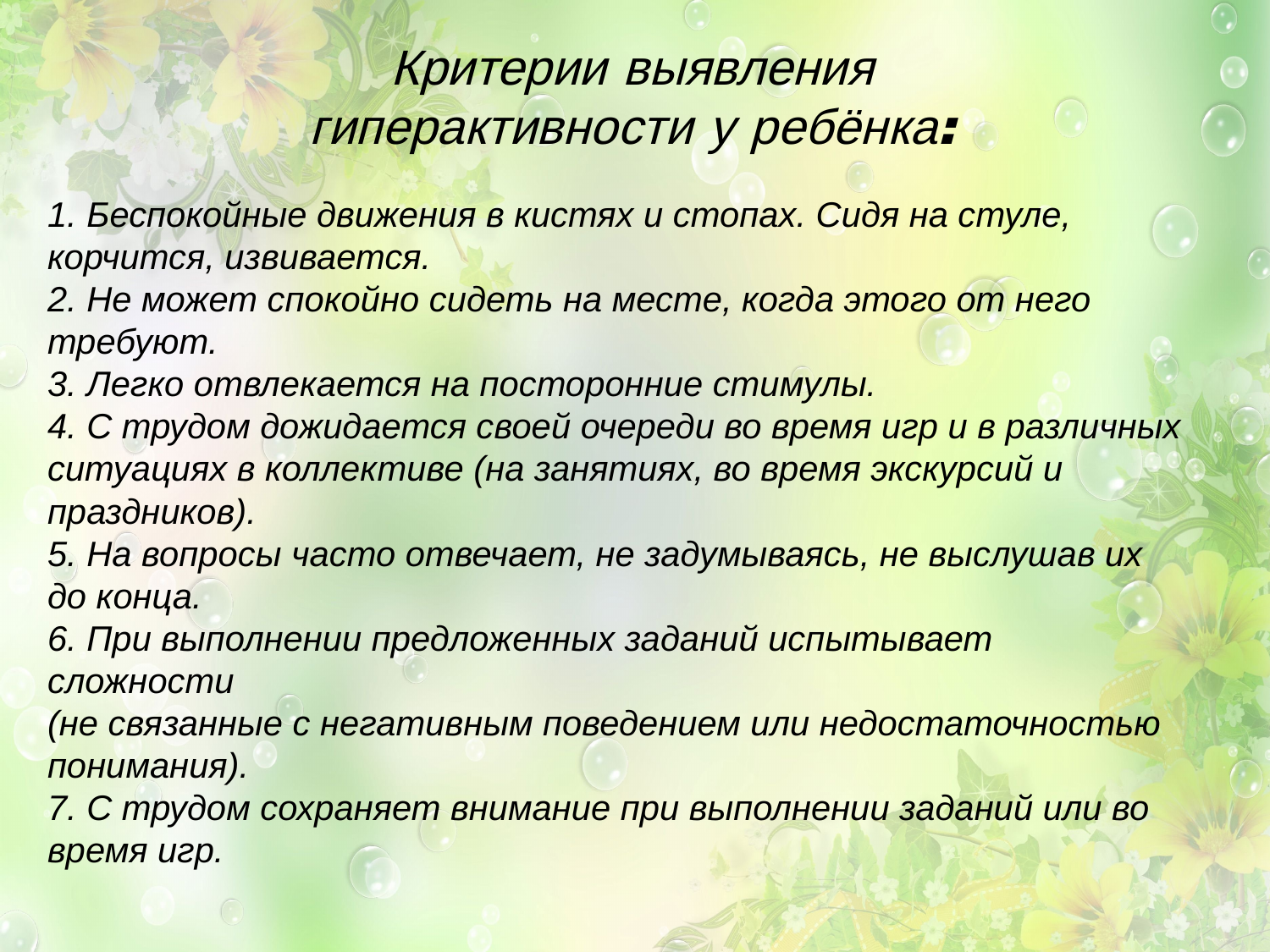

Критерии выявления гиперактивности у ребёнка:

1. Беспокойные движения в кистях и стопах. Сидя на стуле, корчится, извивается.
2. Не может спокойно сидеть на месте, когда этого от него требуют.
3. Легко отвлекается на посторонние стимулы.
4. С трудом дожидается своей очереди во время игр и в различных ситуациях в коллективе (на занятиях, во время экскурсий и праздников).
5. На вопросы часто отвечает, не задумываясь, не выслушав их до конца.
6. При выполнении предложенных заданий испытывает сложности
(не связанные с негативным поведением или недостаточностью понимания).
7. С трудом сохраняет внимание при выполнении заданий или во время игр.